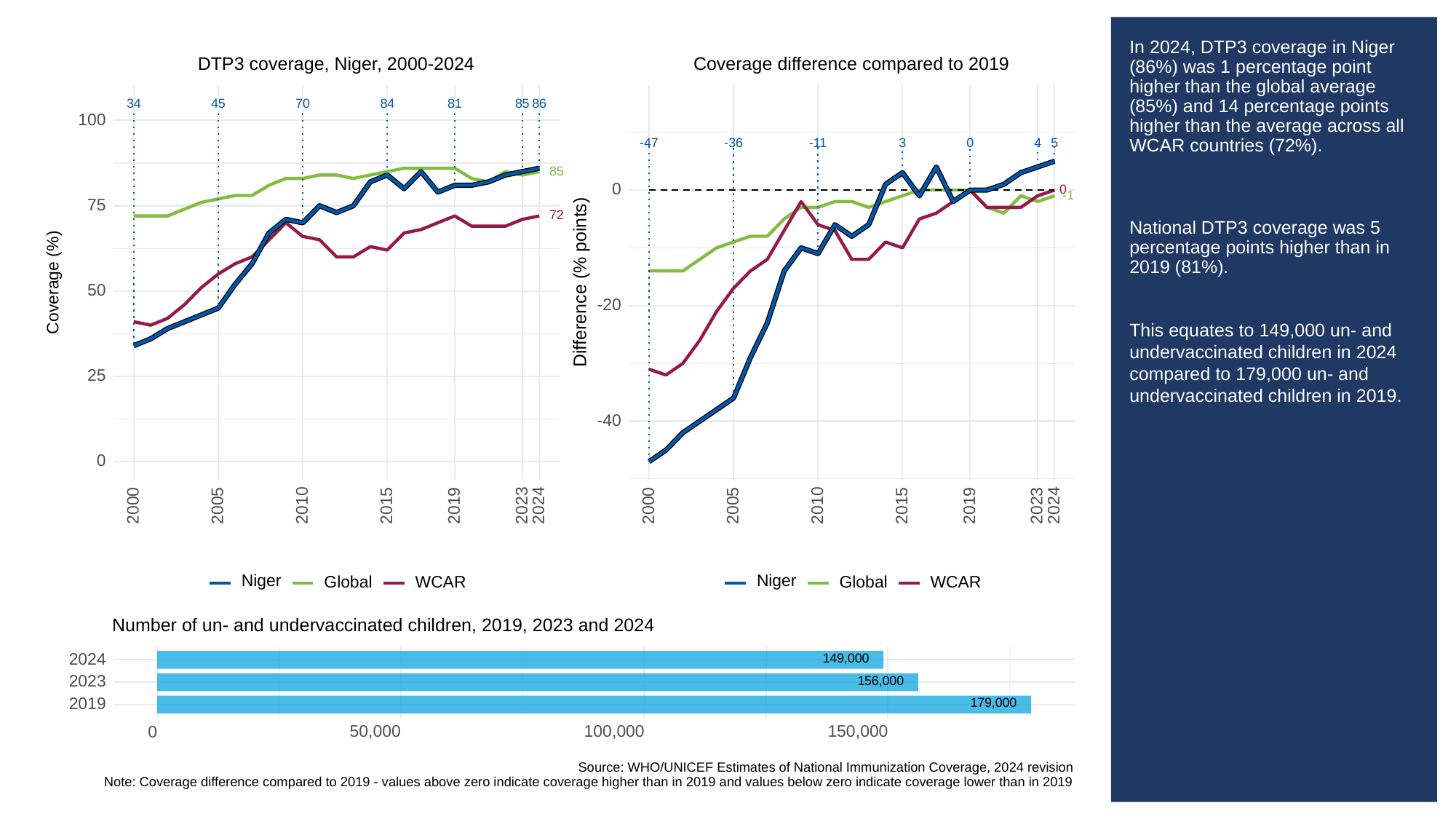

# In 2024, DTP3 coverage in Niger (86%) was 1 percentage point higher than the global average (85%) and 14 percentage points higher than the average across all WCAR countries (72%).

National DTP3 coverage was 5 percentage points higher than in 2019 (81%).

This equates to 149,000 un- and undervaccinated children in 2024 compared to 179,000 un- and undervaccinated children in 2019.

Coverage difference compared to 2019
DTP3 coverage, Niger, 2000-2024

34
70
84
81
85
86
45

100

-36
3
0
-11
5
-47
4

85

0
0

-1
75

72

Difference (% points)
Coverage (%)
50

-20

25

-40

0

2023
2023
2000
2005
2010
2015
2019
2024
2000
2005
2010
2015
2019
2024
Niger
Niger
Global
WCAR
Global
WCAR

Number of un- and undervaccinated children, 2019, 2023 and 2024

149,000
2024

156,000
2023

179,000
2019

50,000
100,000
150,000
0
Source: WHO/UNICEF Estimates of National Immunization Coverage, 2024 revision
Note: Coverage difference compared to 2019 - values above zero indicate coverage higher than in 2019 and values below zero indicate coverage lower than in 2019